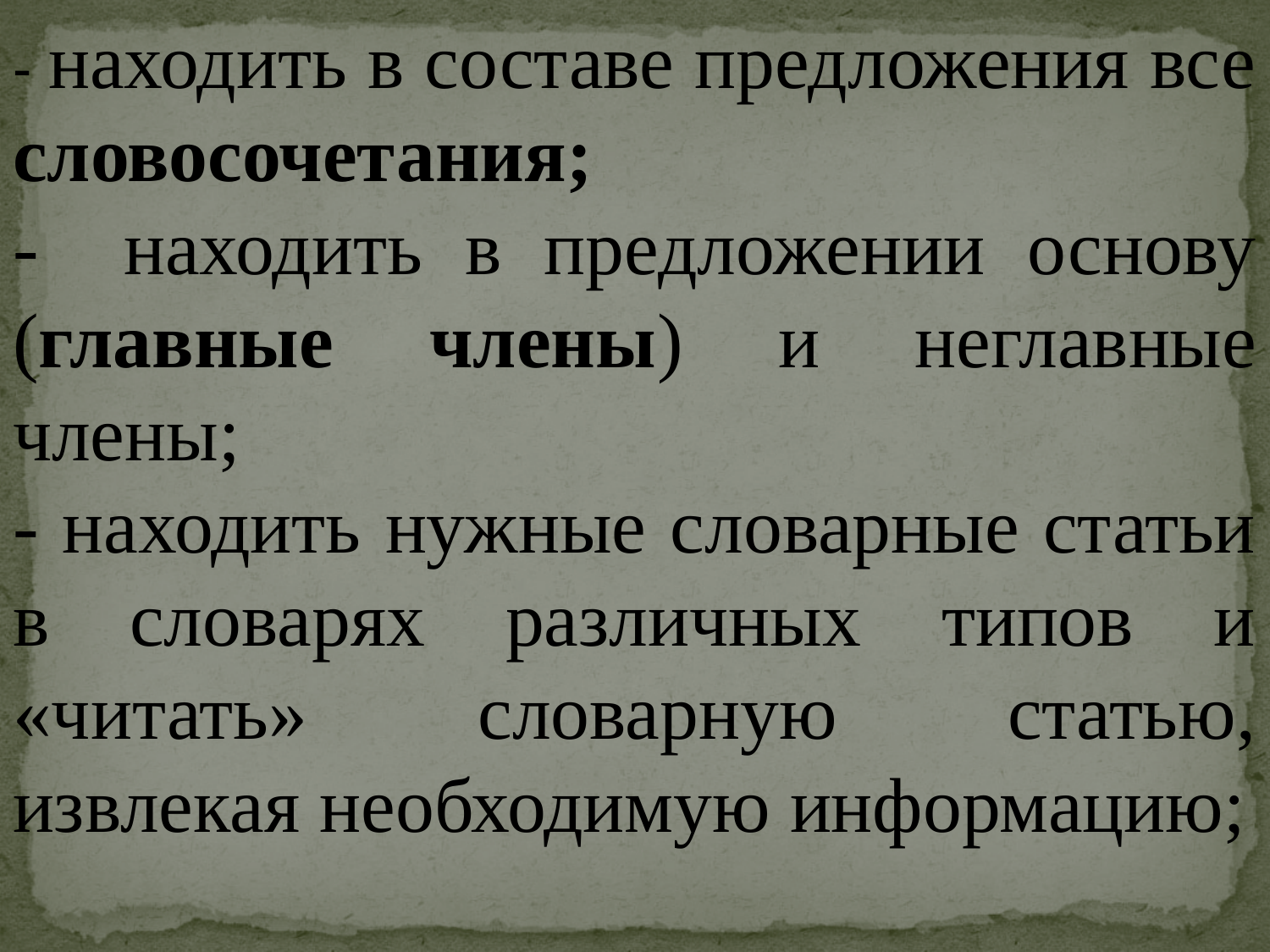

- находить в составе предложения все словосочетания;
-  находить в предложении основу (главные члены) и неглавные члены;
- находить нужные словарные статьи в словарях различных типов и «читать» словарную статью, извлекая необходимую информацию;